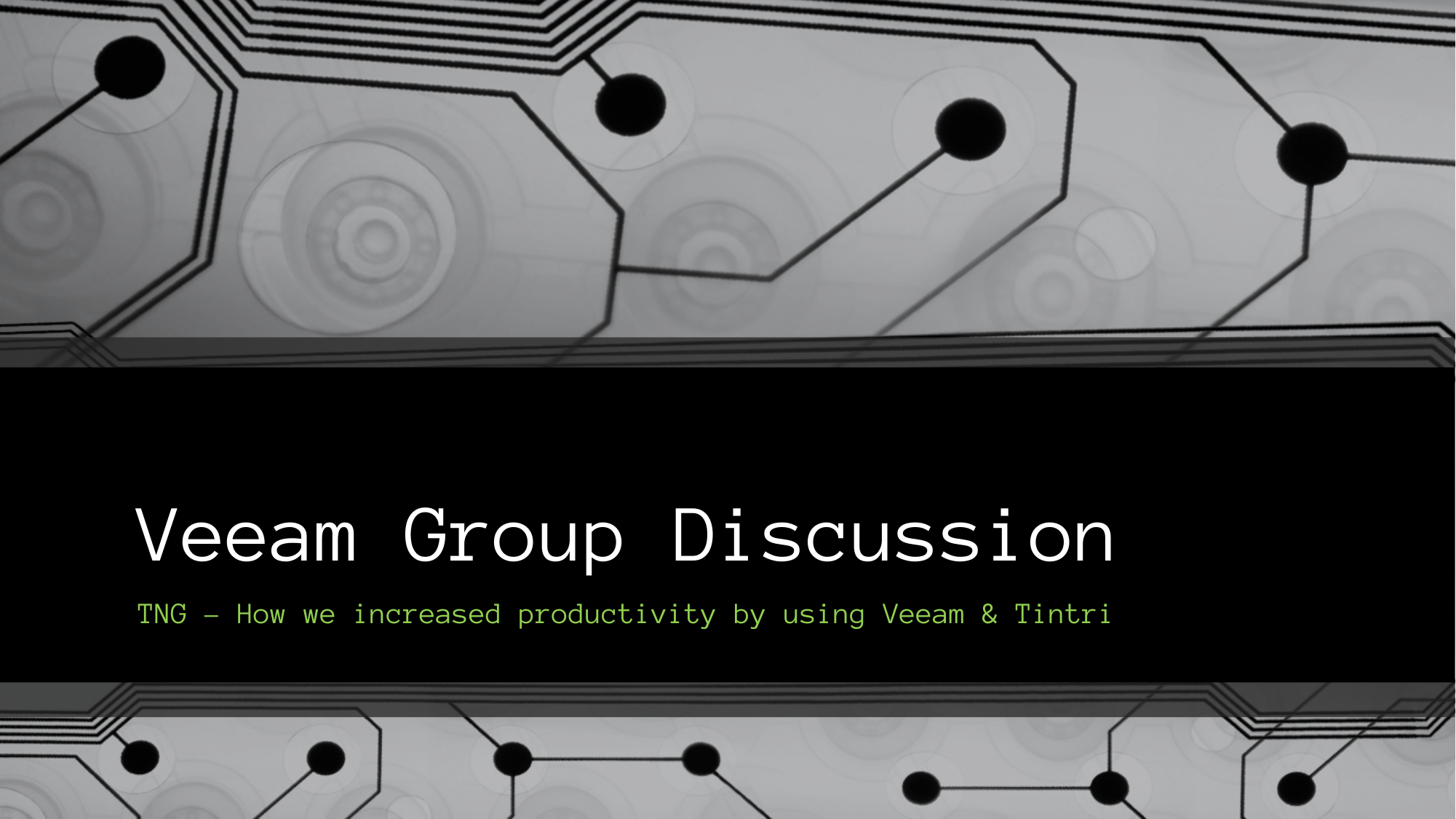

# Veeam Group Discussion
TNG – How we increased productivity by using Veeam & Tintri